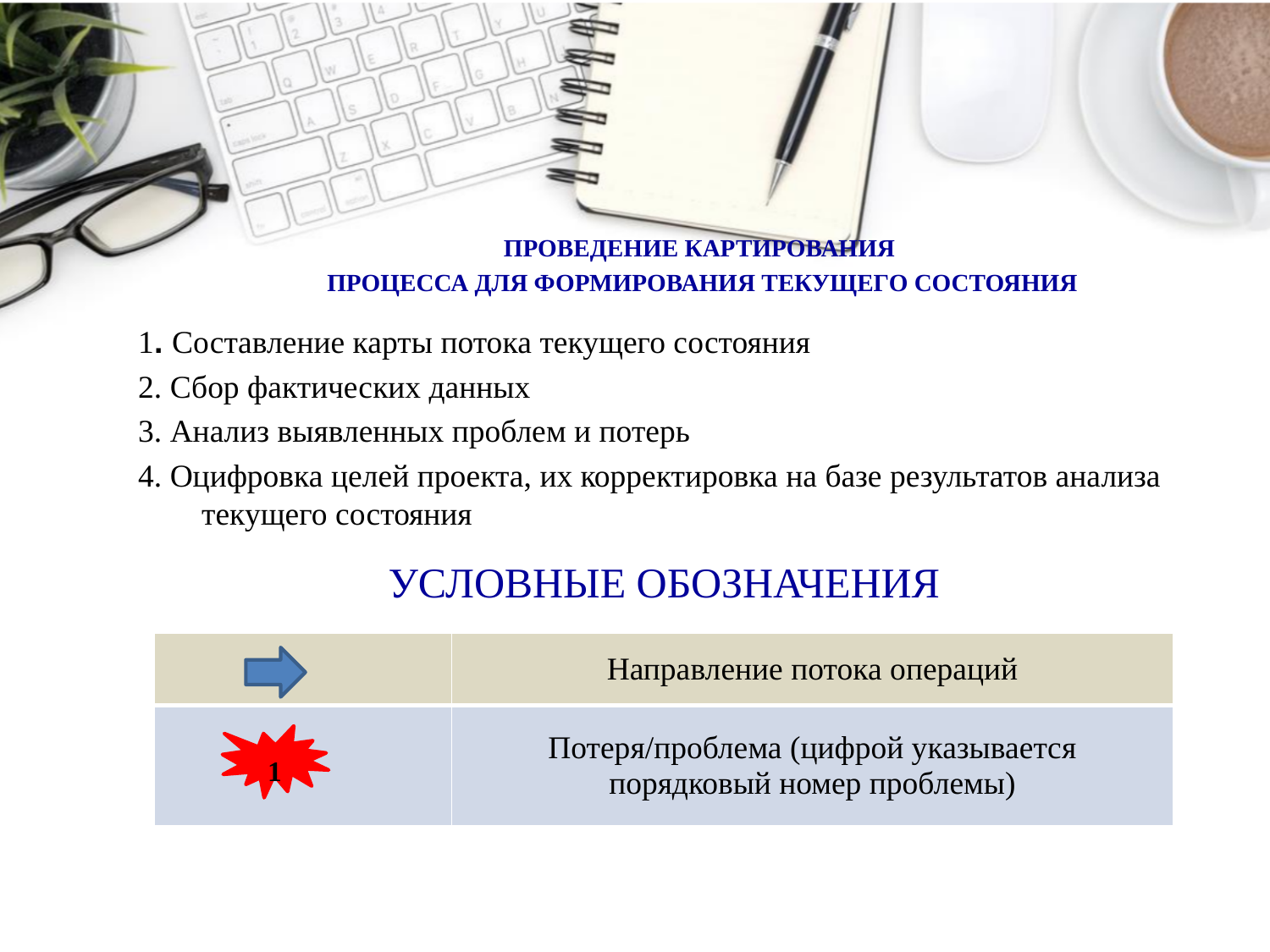

ПРОВЕДЕНИЕ КАРТИРОВАНИЯ
ПРОЦЕССА ДЛЯ ФОРМИРОВАНИЯ ТЕКУЩЕГО СОСТОЯНИЯ
1. Составление карты потока текущего состояния
2. Сбор фактических данных
3. Анализ выявленных проблем и потерь
4. Оцифровка целей проекта, их корректировка на базе результатов анализа текущего состояния
УСЛОВНЫЕ ОБОЗНАЧЕНИЯ
|  | Направление потока операций |
| --- | --- |
|  | Потеря/проблема (цифрой указывается порядковый номер проблемы) |

1